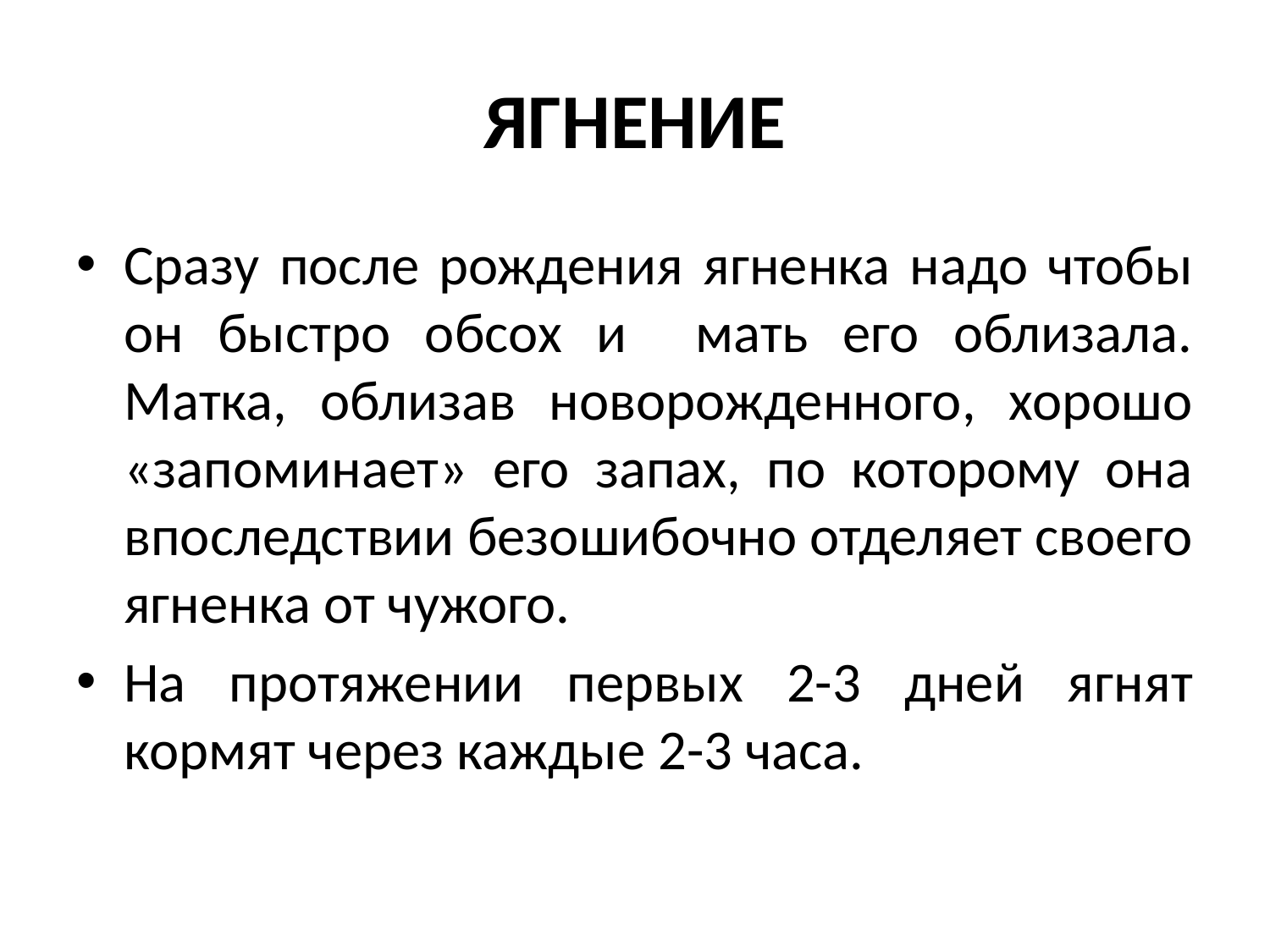

# ЯГНЕНИЕ
Сразу после рождения ягненка надо чтобы он быстро обсох и  мать его облизала. Матка, облизав новорожденного, хорошо «запоминает» его запах, по которому она впоследствии безошибочно отделяет своего ягненка от чужого.
На протяжении первых 2-3 дней ягнят кормят через каждые 2-3 часа.